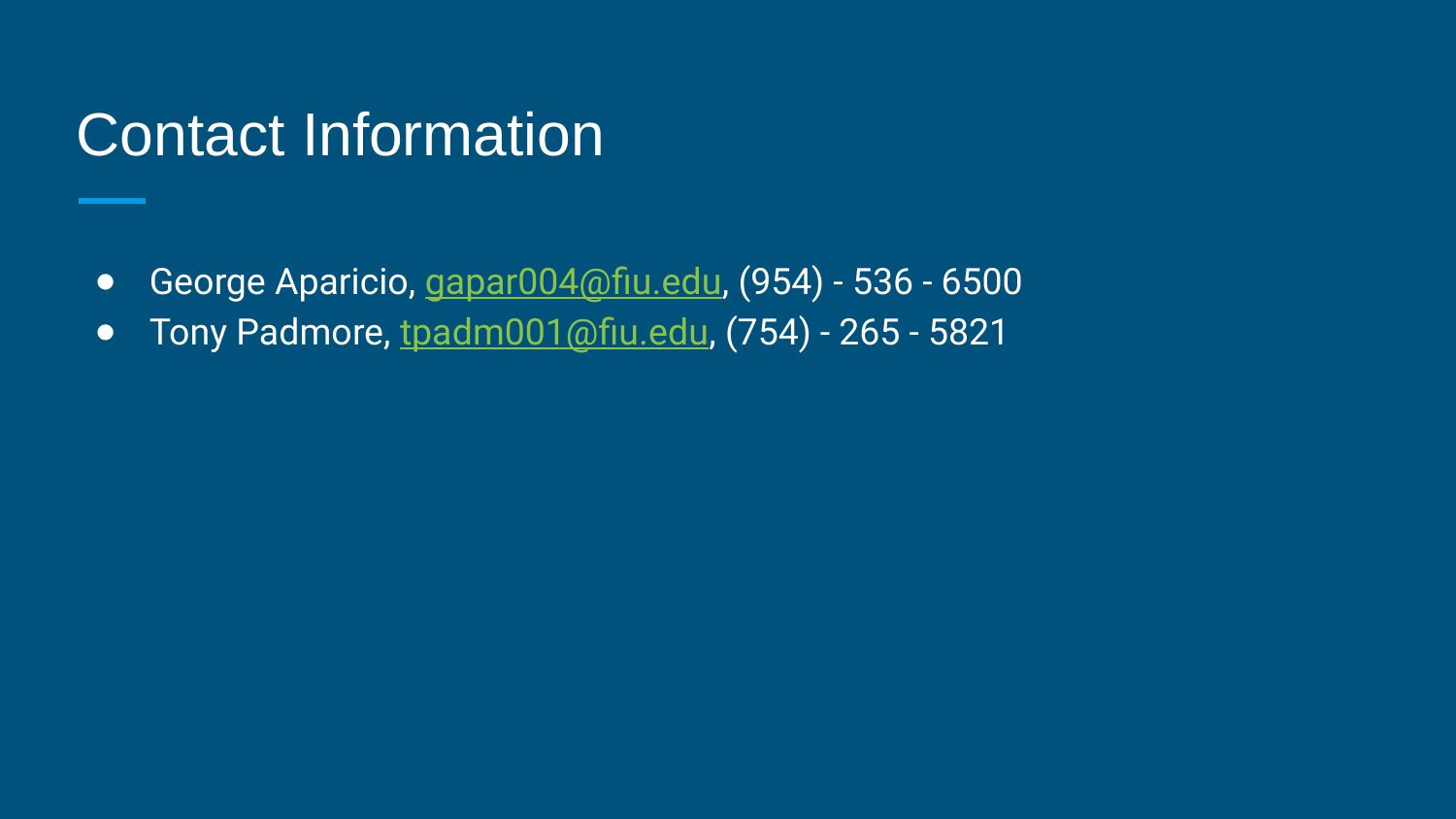

# Contact Information
George Aparicio, gapar004@fiu.edu, (954) - 536 - 6500
Tony Padmore, tpadm001@fiu.edu, (754) - 265 - 5821